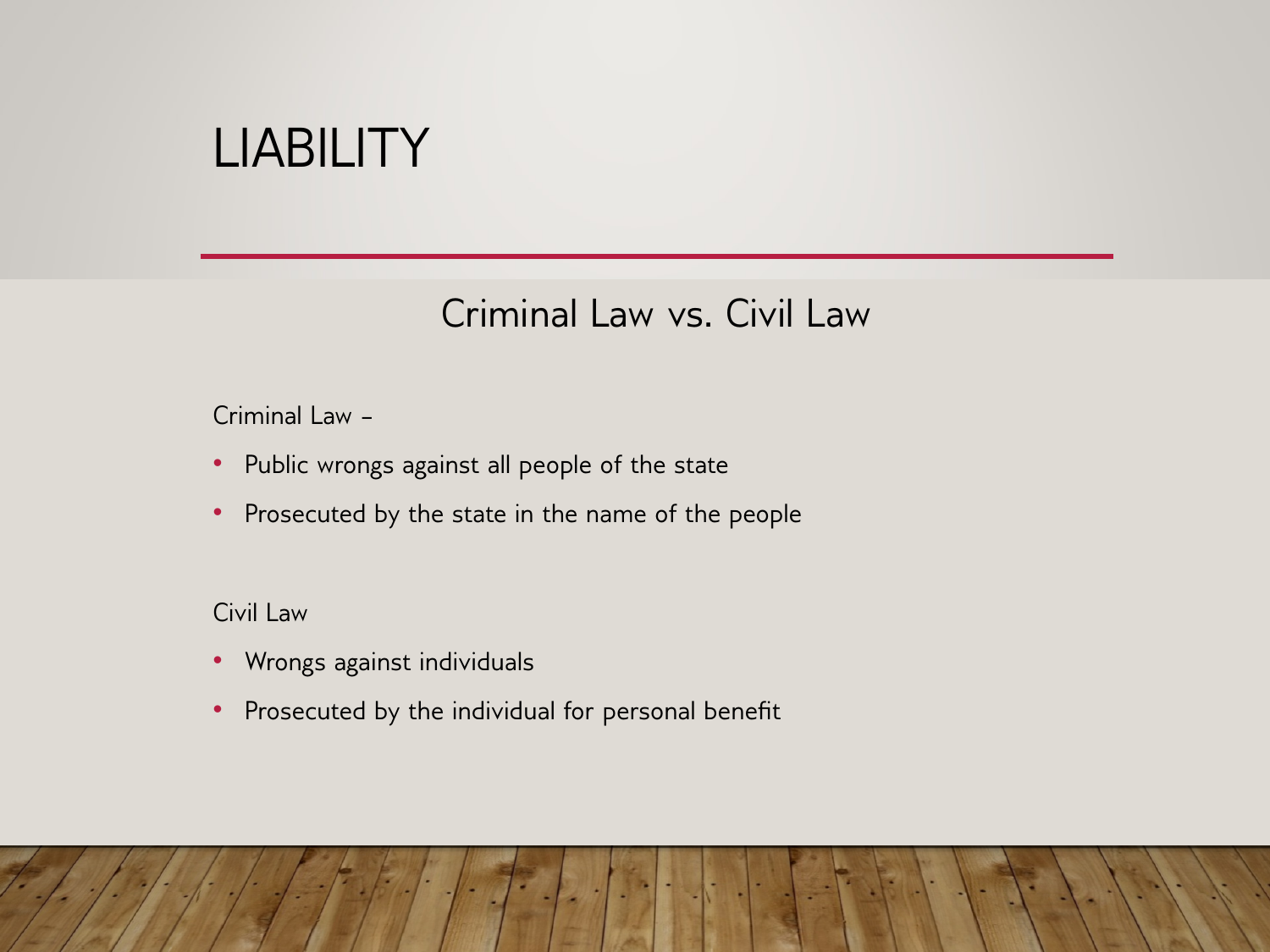

# LIABILITY
Criminal Law vs. Civil Law

Criminal Law –
Public wrongs against all people of the state
Prosecuted by the state in the name of the people

Civil Law
Wrongs against individuals
Prosecuted by the individual for personal benefit